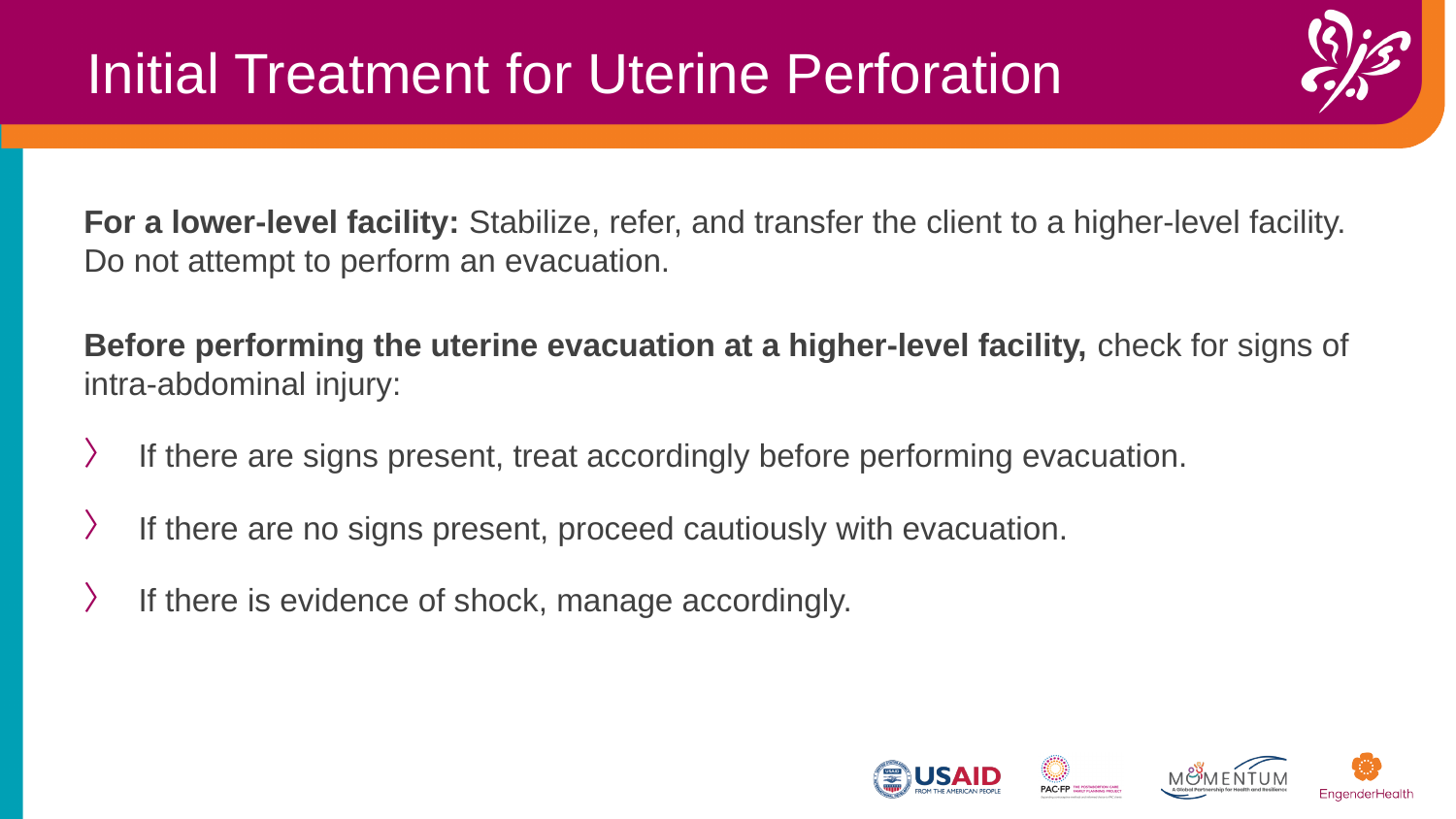

Initial Treatment for Uterine Perforation ​
For a lower-level facility: Stabilize, refer, and transfer the client to a higher-level facility. Do not attempt to perform an evacuation.
Before performing the uterine evacuation at a higher-level facility, check for signs of intra-abdominal injury:
If there are signs present, treat accordingly before performing evacuation.
If there are no signs present, proceed cautiously with evacuation.
If there is evidence of shock, manage accordingly.